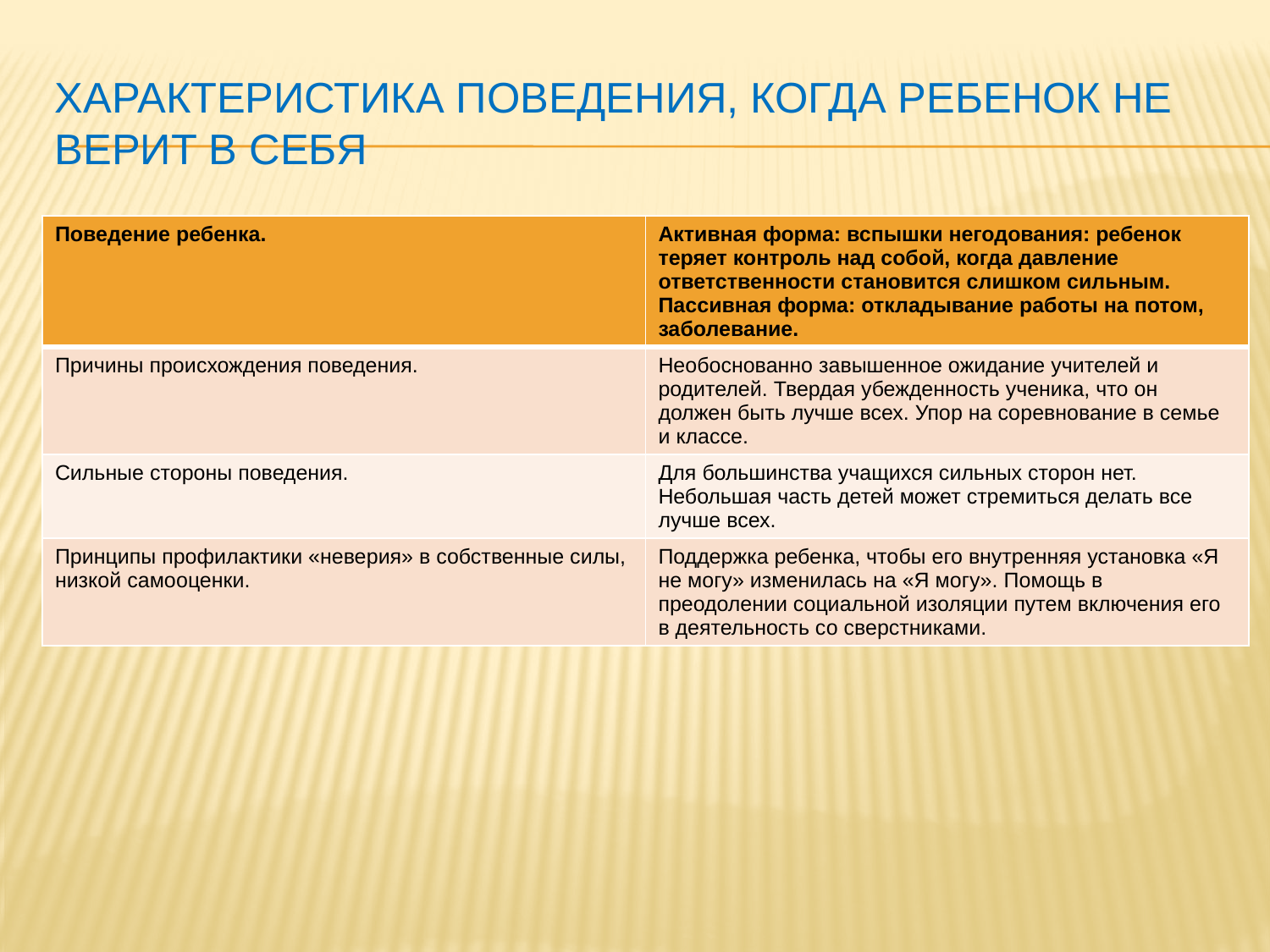

# Характеристика поведения, когда ребенок не верит в себя
| Поведение ребенка. | Активная форма: вспышки негодования: ребенок теряет контроль над собой, когда давление ответственности становится слишком сильным. Пассивная форма: откладывание работы на потом, заболевание. |
| --- | --- |
| Причины происхождения поведения. | Необоснованно завышенное ожидание учителей и родителей. Твердая убежденность ученика, что он должен быть лучше всех. Упор на соревнование в семье и классе. |
| Сильные стороны поведения. | Для большинства учащихся сильных сторон нет. Небольшая часть детей может стремиться делать все лучше всех. |
| Принципы профилактики «неверия» в собственные силы, низкой самооценки. | Поддержка ребенка, чтобы его внутренняя установка «Я не могу» изменилась на «Я могу». Помощь в преодолении социальной изоляции путем включения его в деятельность со сверстниками. |